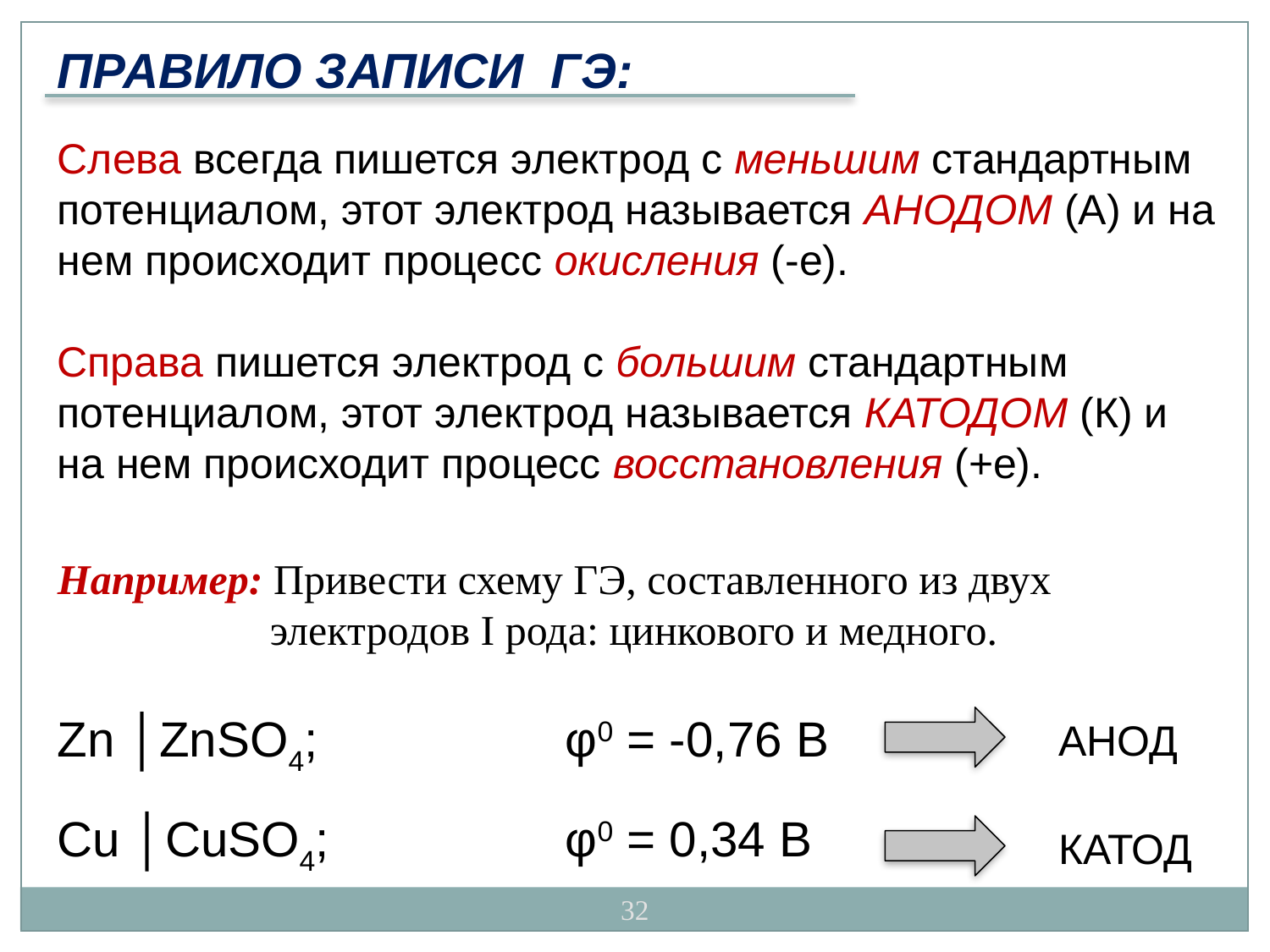

ПРАВИЛО ЗАПИСИ  ГЭ:

Слева всегда пишется электрод с меньшим стандартным потенциалом, этот электрод называется АНОДОМ (А) и на нем происходит процесс окисления (-е).

Справа пишется электрод с большим стандартным потенциалом, этот электрод называется КАТОДОМ (К) и на нем происходит процесс восстановления (+е).
Например: Привести схему ГЭ, составленного из двух электродов I рода: цинкового и медного.
Zn │ZnSO4; 		φ0 = -0,76 В

АНОД
Cu │CuSO4; 		φ0 = 0,34 В

КАТОД
32